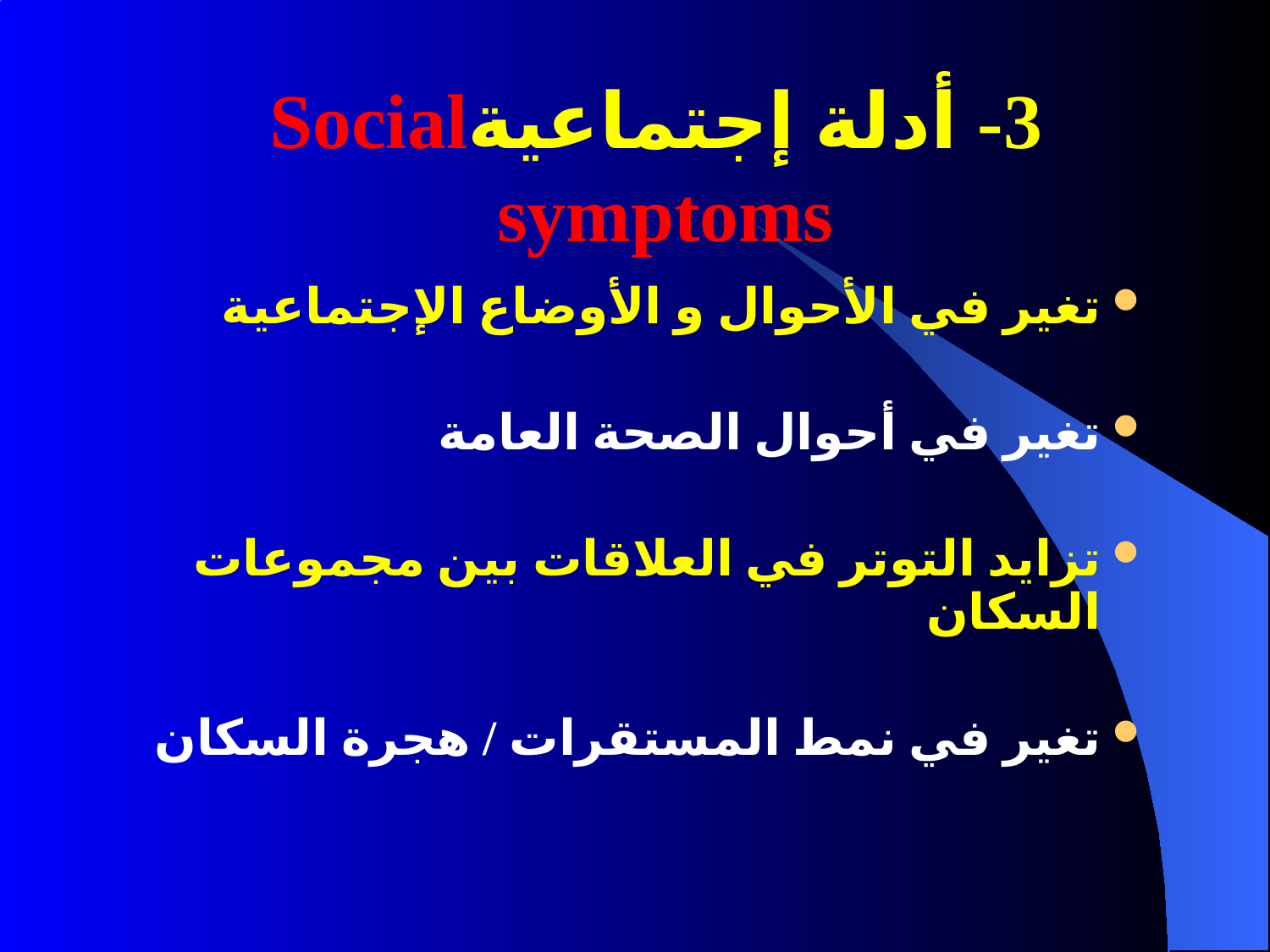

# 3- أدلة إجتماعيةSocial symptoms
تغير في الأحوال و الأوضاع الإجتماعية

تغير في أحوال الصحة العامة

تزايد التوتر في العلاقات بين مجموعات السكان

تغير في نمط المستقرات / هجرة السكان